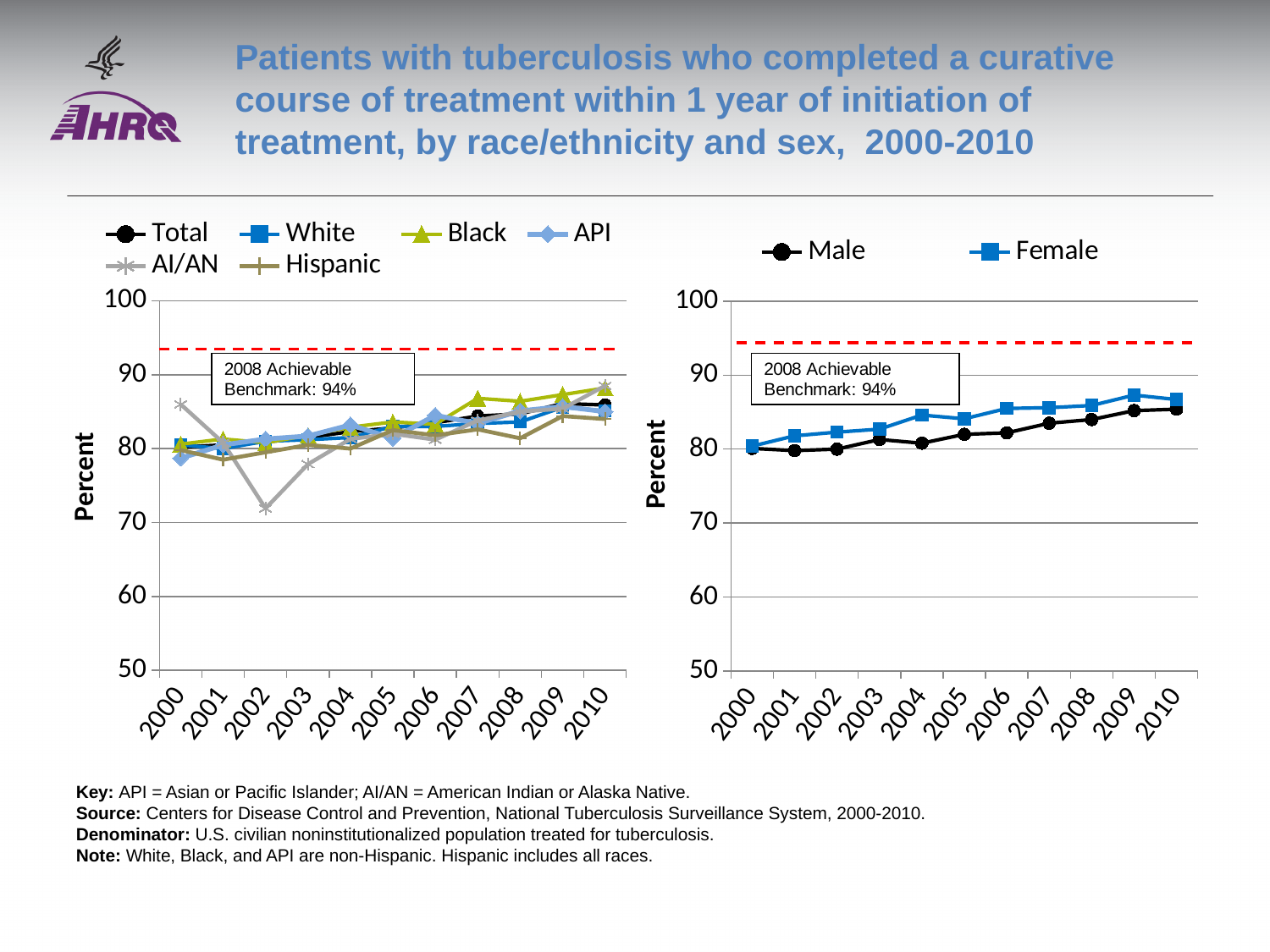

# Patients with tuberculosis who completed a curative course of treatment within 1 year of initiation of treatment, by race/ethnicity and sex,  2000-2010

### Chart

| Category | Total | White | Black | API | AI/AN | Hispanic |
|---|---|---|---|---|---|---|
| 2000 | 80.2 | 80.5 | 80.6 | 78.7 | 86.0 | 79.8 |
| 2001 | 80.5 | 80.0 | 81.3 | 80.5 | 80.8 | 78.5 |
| 2002 | 80.9 | 81.0 | 80.8 | 81.3 | 71.9 | 79.5 |
| 2003 | 81.5 | 81.2 | 81.8 | 81.7 | 77.9 | 80.5 |
| 2004 | 82.3 | 81.5 | 82.9 | 83.2 | 81.3 | 80.0 |
| 2005 | 82.8 | 83.0 | 83.6 | 81.4 | 82.0 | 82.5 |
| 2006 | 83.5 | 83.0 | 83.3 | 84.5 | 81.2 | 81.8 |
| 2007 | 84.4 | 83.4 | 86.8 | 83.4 | 83.8 | 82.6 |
| 2008 | 84.7 | 83.6 | 86.4 | 85.1 | 85.0 | 81.4 |
| 2009 | 86.1 | 85.6 | 87.3 | 85.7 | 85.4 | 84.4 |
| 2010 | 85.9 | 85.1 | 88.2 | 85.0 | 88.5 | 84.0 |

### Chart

| Category | Male | Female |
|---|---|---|
| 2000 | 80.1 | 80.4 |
| 2001 | 79.8 | 81.8 |
| 2002 | 80.0 | 82.3 |
| 2003 | 81.3 | 82.7 |
| 2004 | 80.8 | 84.6 |
| 2005 | 82.0 | 84.1 |
| 2006 | 82.2 | 85.5 |
| 2007 | 83.5 | 85.6 |
| 2008 | 84.0 | 85.9 |
| 2009 | 85.2 | 87.3 |
| 2010 | 85.4 | 86.7 |
Key: API = Asian or Pacific Islander; AI/AN = American Indian or Alaska Native.
Source: Centers for Disease Control and Prevention, National Tuberculosis Surveillance System, 2000-2010.
Denominator: U.S. civilian noninstitutionalized population treated for tuberculosis.
Note: White, Black, and API are non-Hispanic. Hispanic includes all races.